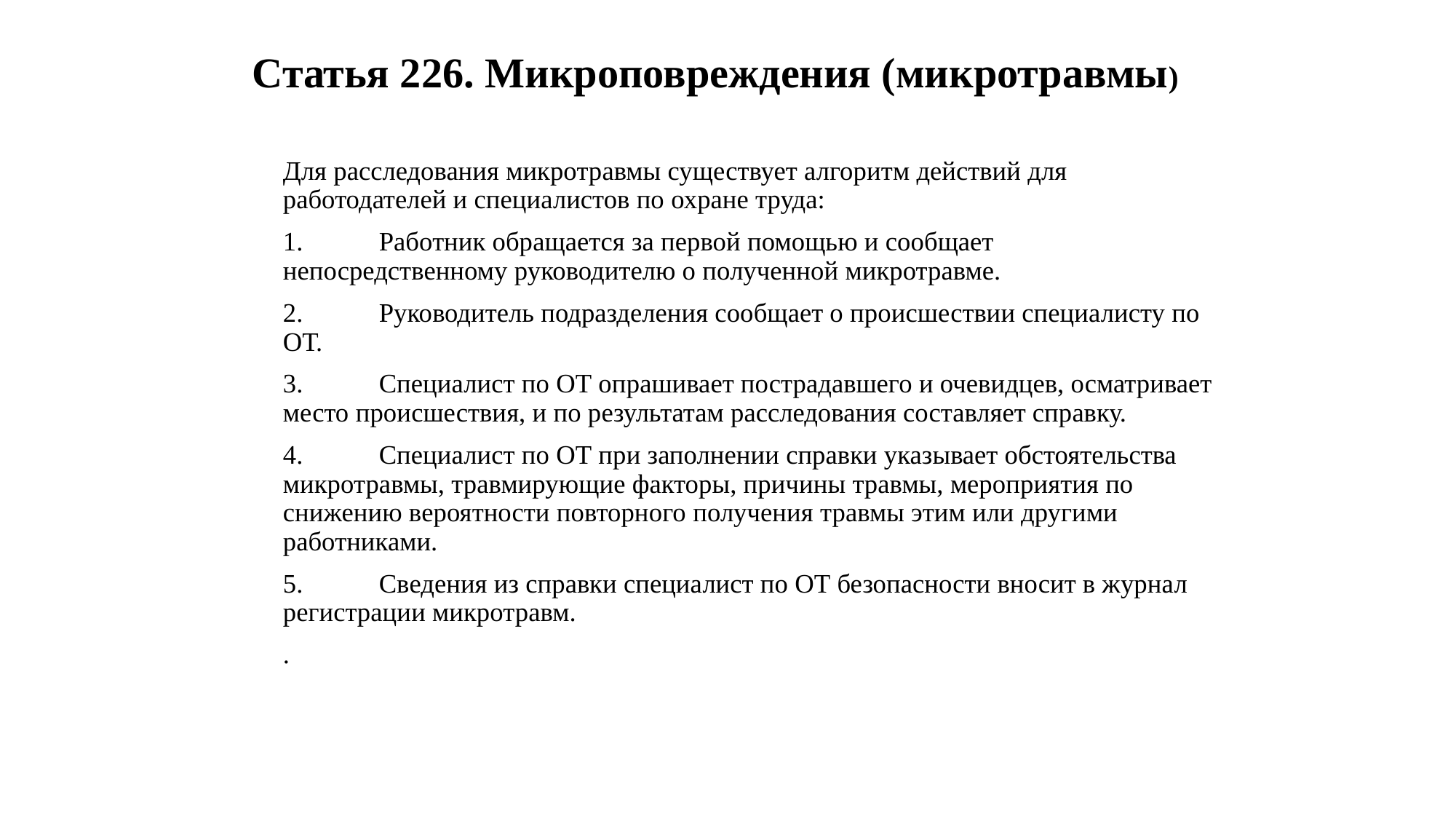

# Статья 226. Микроповреждения (микротравмы)
Для расследования микротравмы существует алгоритм действий для работодателей и специалистов по охране труда:
1.	Работник обращается за первой помощью и сообщает непосредственному руководителю о полученной микротравме.
2.	Руководитель подразделения сообщает о происшествии специалисту по ОТ.
3.	Специалист по ОТ опрашивает пострадавшего и очевидцев, осматривает место происшествия, и по результатам расследования составляет справку.
4.	Специалист по ОТ при заполнении справки указывает обстоятельства микротравмы, травмирующие факторы, причины травмы, мероприятия по снижению вероятности повторного получения травмы этим или другими работниками.
5.	Сведения из справки специалист по ОТ безопасности вносит в журнал регистрации микротравм.
.